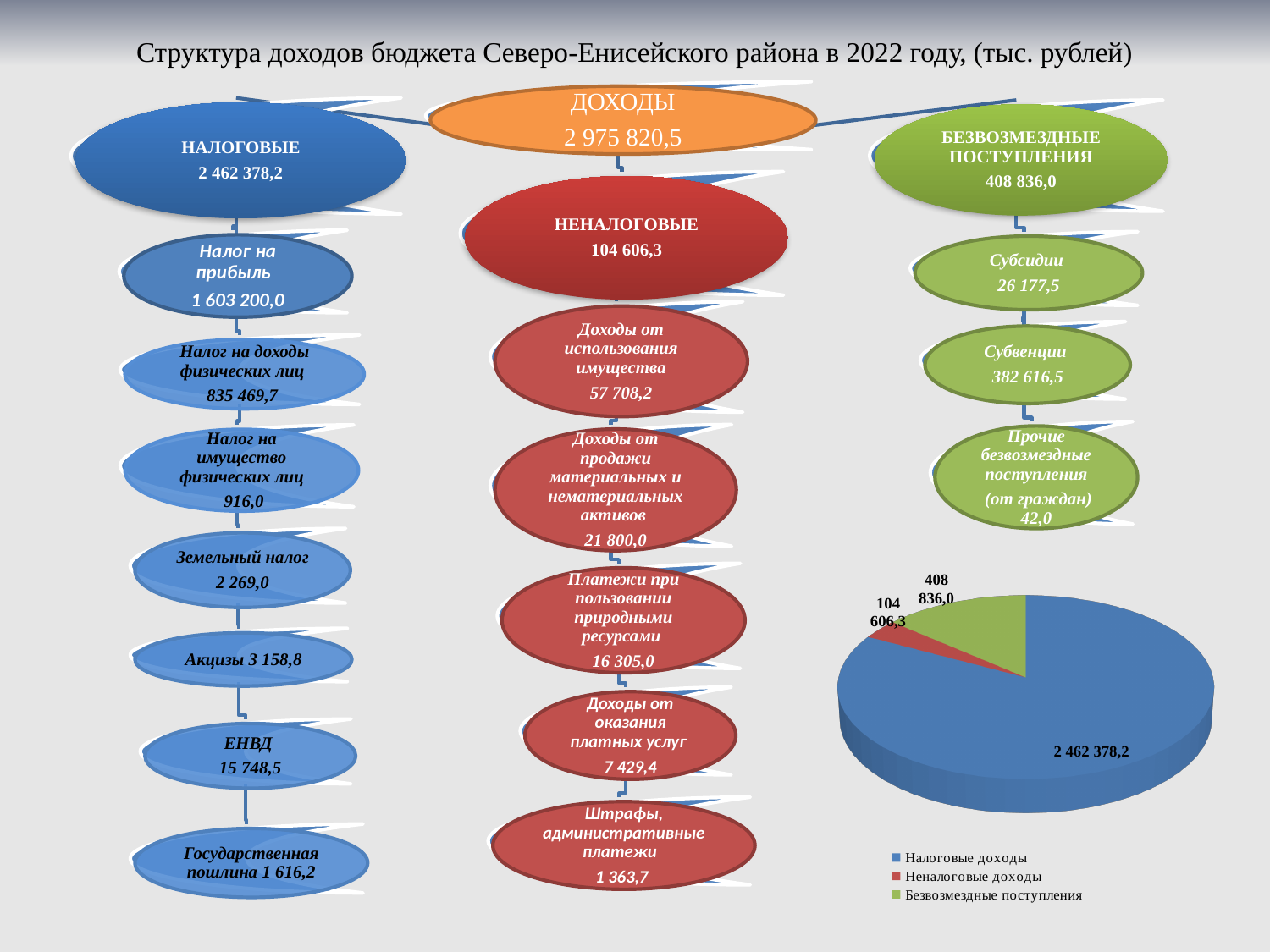

# Структура доходов бюджета Северо-Енисейского района в 2022 году, (тыс. рублей)
ДОХОДЫ
2 975 820,5
НАЛОГОВЫЕ
2 462 378,2
Налог на прибыль
1 603 200,0
Налог на доходы физических лиц
835 469,7
Налог на имущество физических лиц
 916,0
Земельный налог
2 269,0
Акцизы 3 158,8
ЕНВД
15 748,5
Государственная пошлина 1 616,2
НЕНАЛОГОВЫЕ
104 606,3
Доходы от использования имущества
57 708,2
Доходы от продажи материальных и нематериальных активов
21 800,0
Платежи при пользовании природными ресурсами
16 305,0
Доходы от оказания платных услуг
7 429,4
Штрафы, административные платежи
1 363,7
БЕЗВОЗМЕЗДНЫЕ ПОСТУПЛЕНИЯ
408 836,0
Субсидии
26 177,5
Субвенции
382 616,5
Прочие безвозмездные поступления
 (от граждан) 42,0

[unsupported chart]